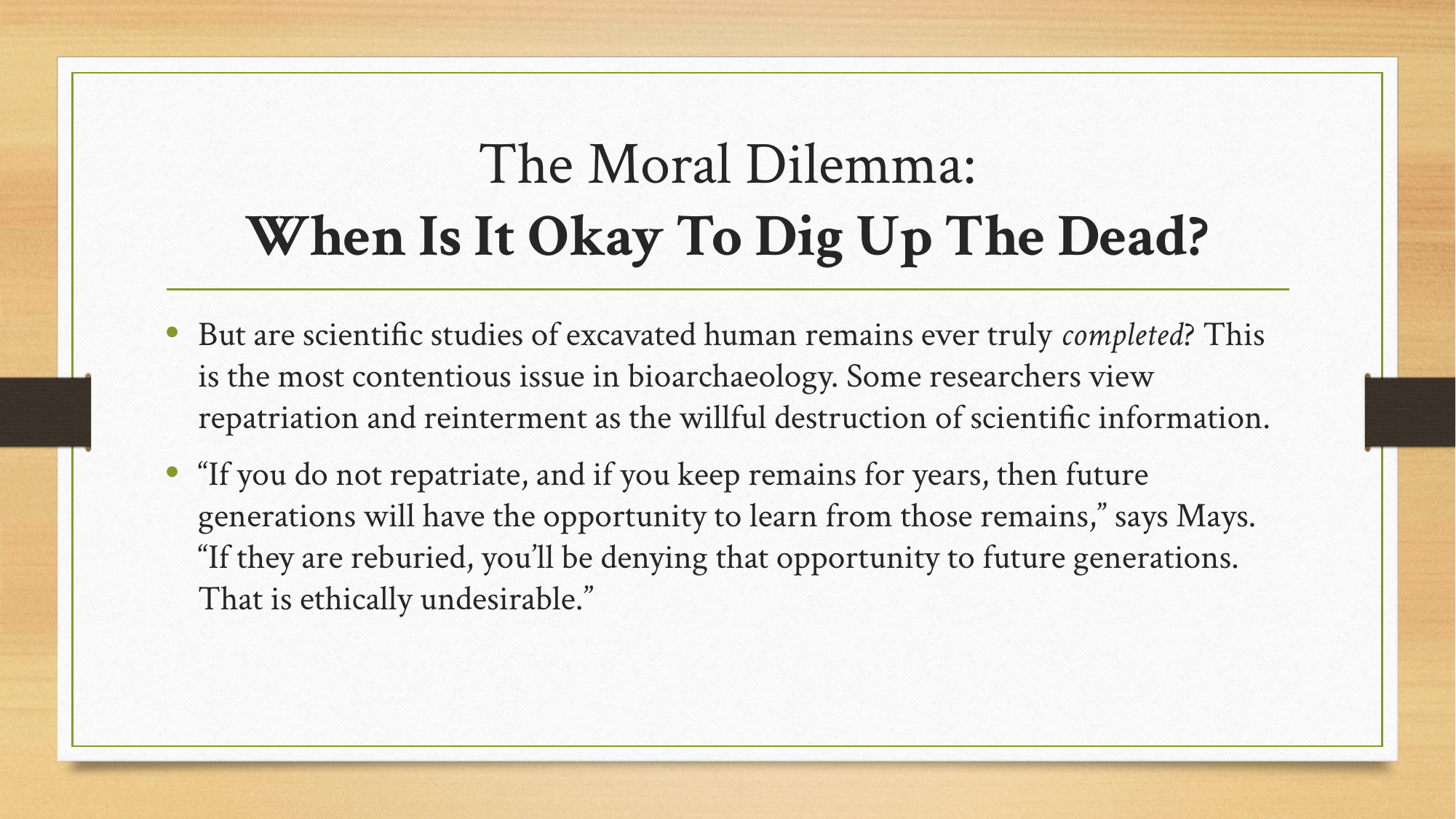

# The Moral Dilemma: When Is It Okay To Dig Up The Dead?
But are scientific studies of excavated human remains ever truly completed? This is the most contentious issue in bioarchaeology. Some researchers view repatriation and reinterment as the willful destruction of scientific information.
“If you do not repatriate, and if you keep remains for years, then future generations will have the opportunity to learn from those remains,” says Mays. “If they are reburied, you’ll be denying that opportunity to future generations. That is ethically undesirable.”